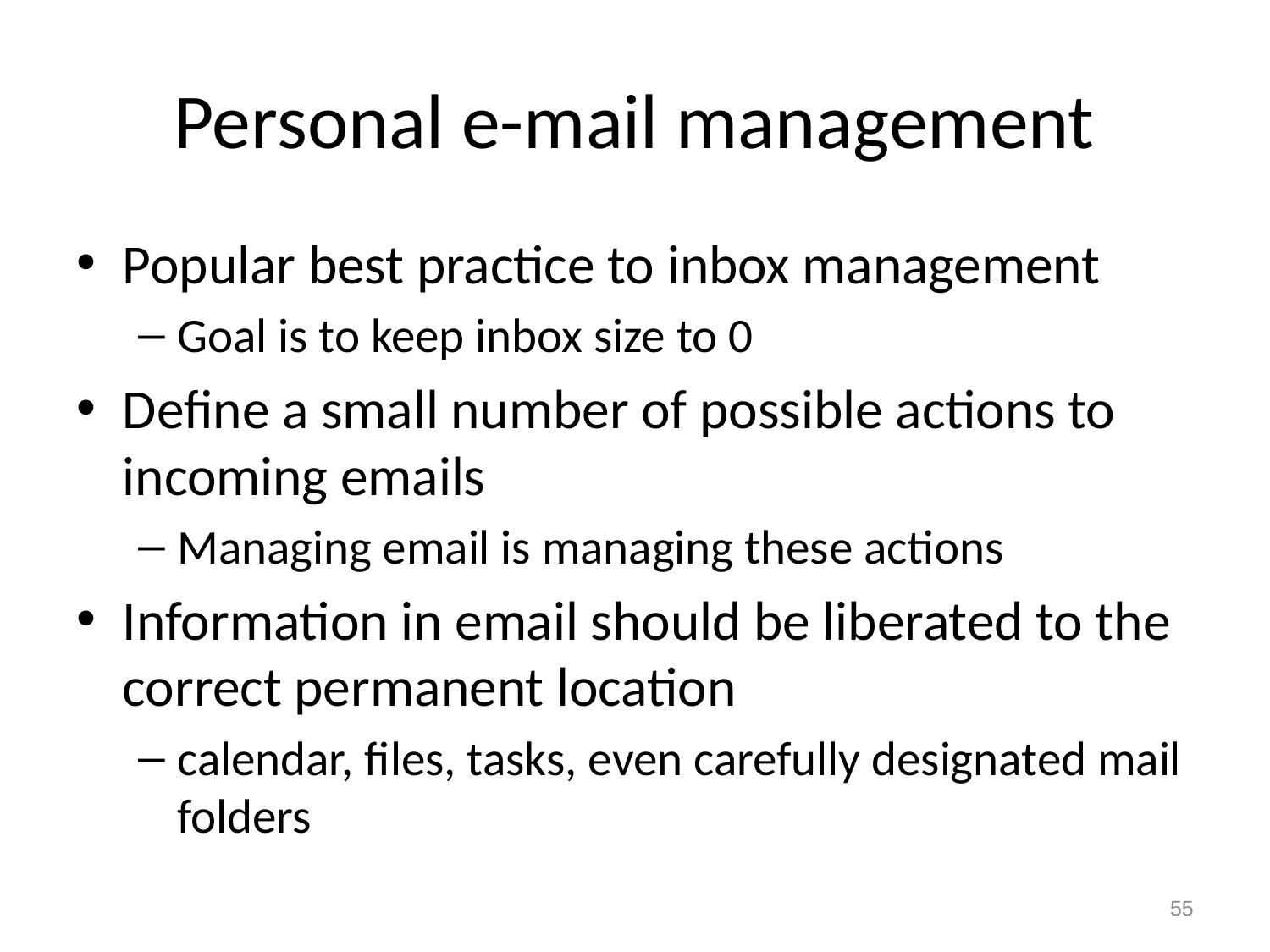

# Personal e-mail management
Popular best practice to inbox management
Goal is to keep inbox size to 0
Define a small number of possible actions to incoming emails
Managing email is managing these actions
Information in email should be liberated to the correct permanent location
calendar, files, tasks, even carefully designated mail folders
55